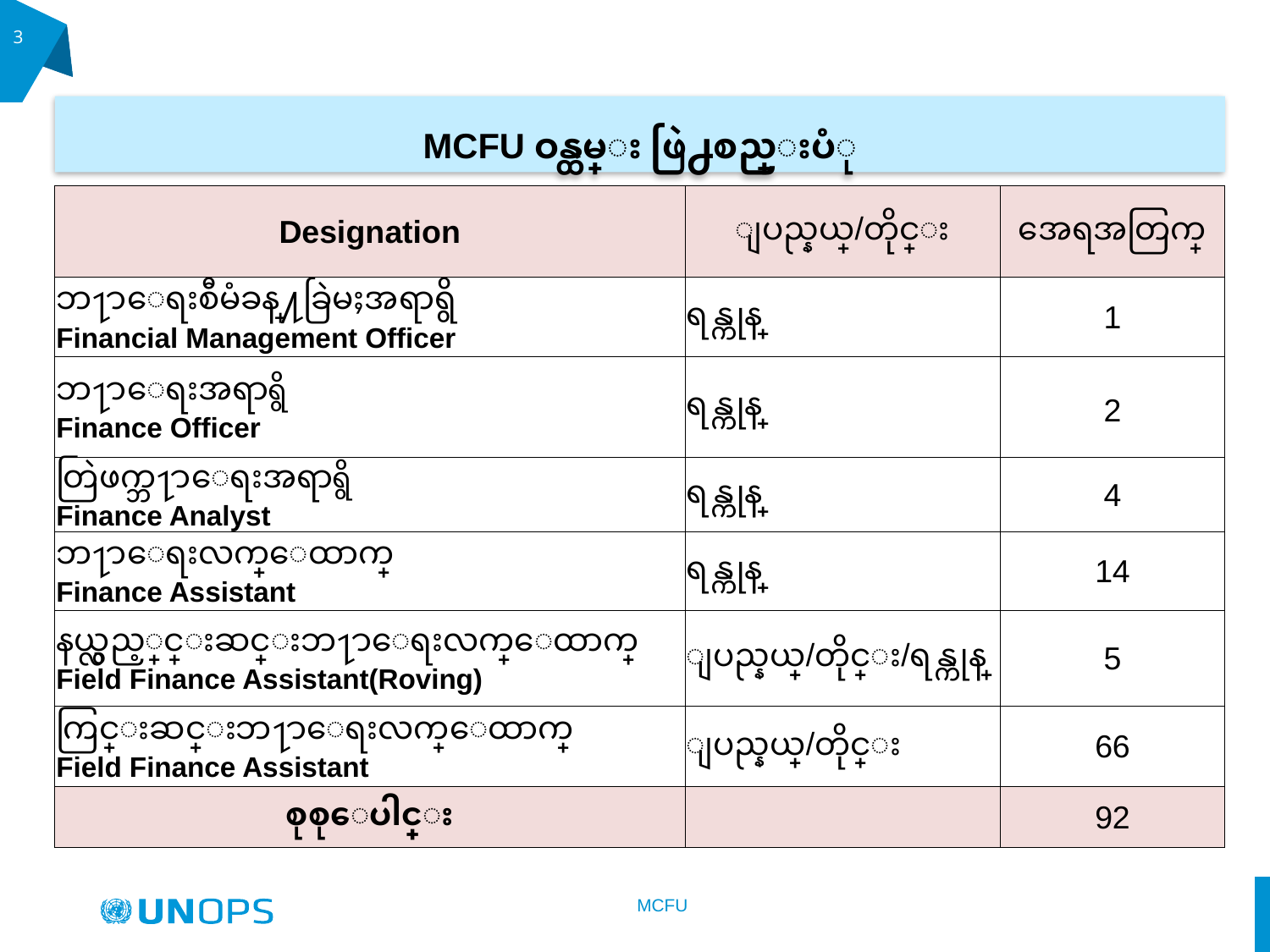

3
MCFU ဝန္ထမ္း ဖြဲ႕စည္းပံု
| Designation | ျပည္နယ္/တိုင္း | အေရအတြက္ |
| --- | --- | --- |
| ဘ႑ာေရးစီမံခန္႔ခြဲမႈအရာရွိ Financial Management Officer | ရန္ကုန္ | 1 |
| ဘ႑ာေရးအရာရွိ Finance Officer | ရန္ကုန္ | 2 |
| တြဲဖက္ဘ႑ာေရးအရာရွိ Finance Analyst | ရန္ကုန္ | 4 |
| ဘ႑ာေရးလက္ေထာက္ Finance Assistant | ရန္ကုန္ | 14 |
| နယ္လွည့္ကြင္းဆင္းဘ႑ာေရးလက္ေထာက္ Field Finance Assistant(Roving) | ျပည္နယ္/တိုင္း/ရန္ကုန္ | 5 |
| ကြင္းဆင္းဘ႑ာေရးလက္ေထာက္ Field Finance Assistant | ျပည္နယ္/တိုင္း | 66 |
| စုစုေပါင္း |  | 92 |
MCFU